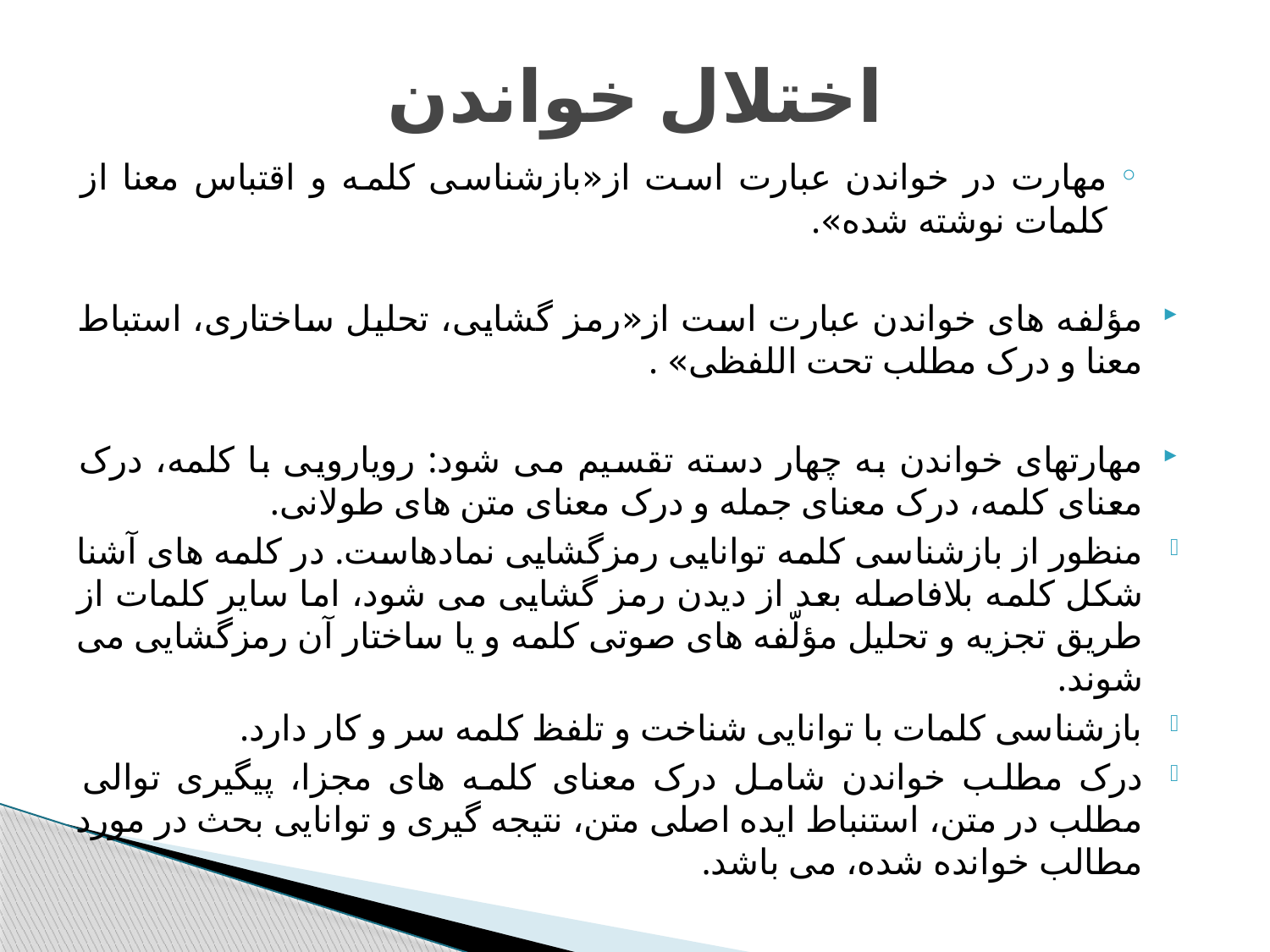

# اختلال خواندن
مهارت در خواندن عبارت است از«بازشناسی کلمه و اقتباس معنا از کلمات نوشته شده».

مؤلفه های خواندن عبارت است از«رمز گشایی، تحلیل ساختاری، استباط معنا و درک مطلب تحت اللفظی» .

مهارتهای خواندن به چهار دسته تقسیم می شود: رویارویی با کلمه، درک معنای کلمه، درک معنای جمله و درک معنای متن های طولانی.
منظور از بازشناسی کلمه توانایی رمزگشایی نمادهاست. در کلمه های آشنا شکل کلمه بلافاصله بعد از دیدن رمز گشایی می شود، اما سایر کلمات از طریق تجزیه و تحلیل مؤلّفه های صوتی کلمه و یا ساختار آن رمزگشایی می شوند.
بازشناسی کلمات با توانایی شناخت و تلفظ کلمه سر و کار دارد.
درک مطلب خواندن شامل درک معنای کلمه های مجزا، پیگیری توالی مطلب در متن، استنباط ایده اصلی متن، نتیجه گیری و توانایی بحث در مورد مطالب خوانده شده، می باشد.